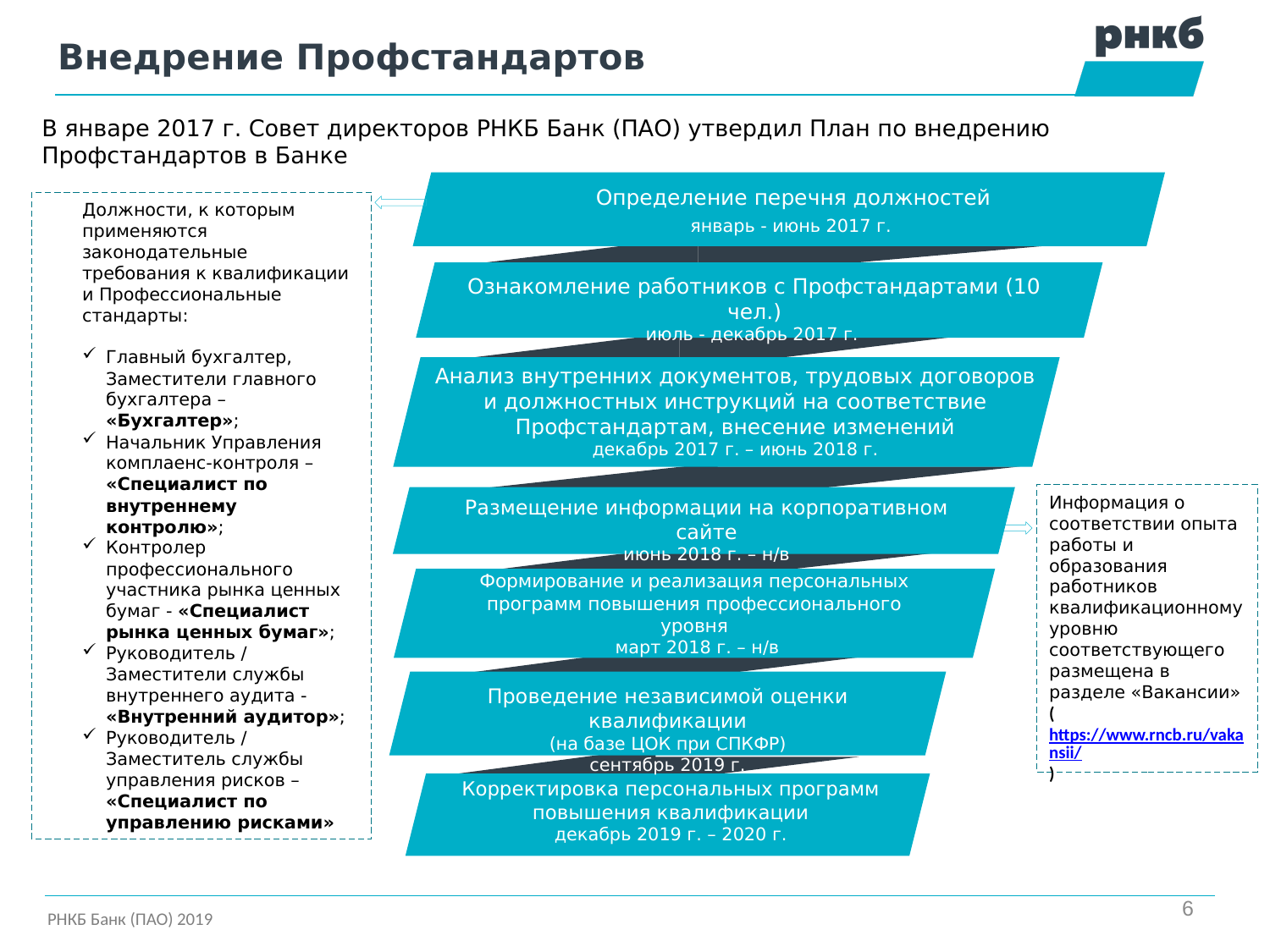

# Внедрение Профстандартов

В январе 2017 г. Совет директоров РНКБ Банк (ПАО) утвердил План по внедрению Профстандартов в Банке

Определение перечня должностей
январь - июнь 2017 г.
Должности, к которым применяются законодательные требования к квалификации и Профессиональные стандарты:

Главный бухгалтер, Заместители главного бухгалтера – «Бухгалтер»;
Начальник Управления комплаенс-контроля – «Специалист по внутреннему контролю»;
Контролер профессионального участника рынка ценных бумаг - «Специалист рынка ценных бумаг»;
Руководитель / Заместители службы внутреннего аудита - «Внутренний аудитор»;
Руководитель / Заместитель службы управления рисков – «Специалист по управлению рисками»

Ознакомление работников с Профстандартами (10 чел.)
июль - декабрь 2017 г.

Анализ внутренних документов, трудовых договоров и должностных инструкций на соответствие Профстандартам, внесение изменений
декабрь 2017 г. – июнь 2018 г.

(10 чел.)

Информация о соответствии опыта работы и образования работников квалификационному уровню соответствующего размещена в разделе «Вакансии»
(https://www.rncb.ru/vakansii/)

Размещение информации на корпоративном сайте
июнь 2018 г. – н/в

Формирование и реализация персональных программ повышения профессионального уровня
 март 2018 г. – н/в

Проведение независимой оценки квалификации
(на базе ЦОК при СПКФР)
сентябрь 2019 г.
Корректировка персональных программ повышения квалификации
декабрь 2019 г. – 2020 г.

6